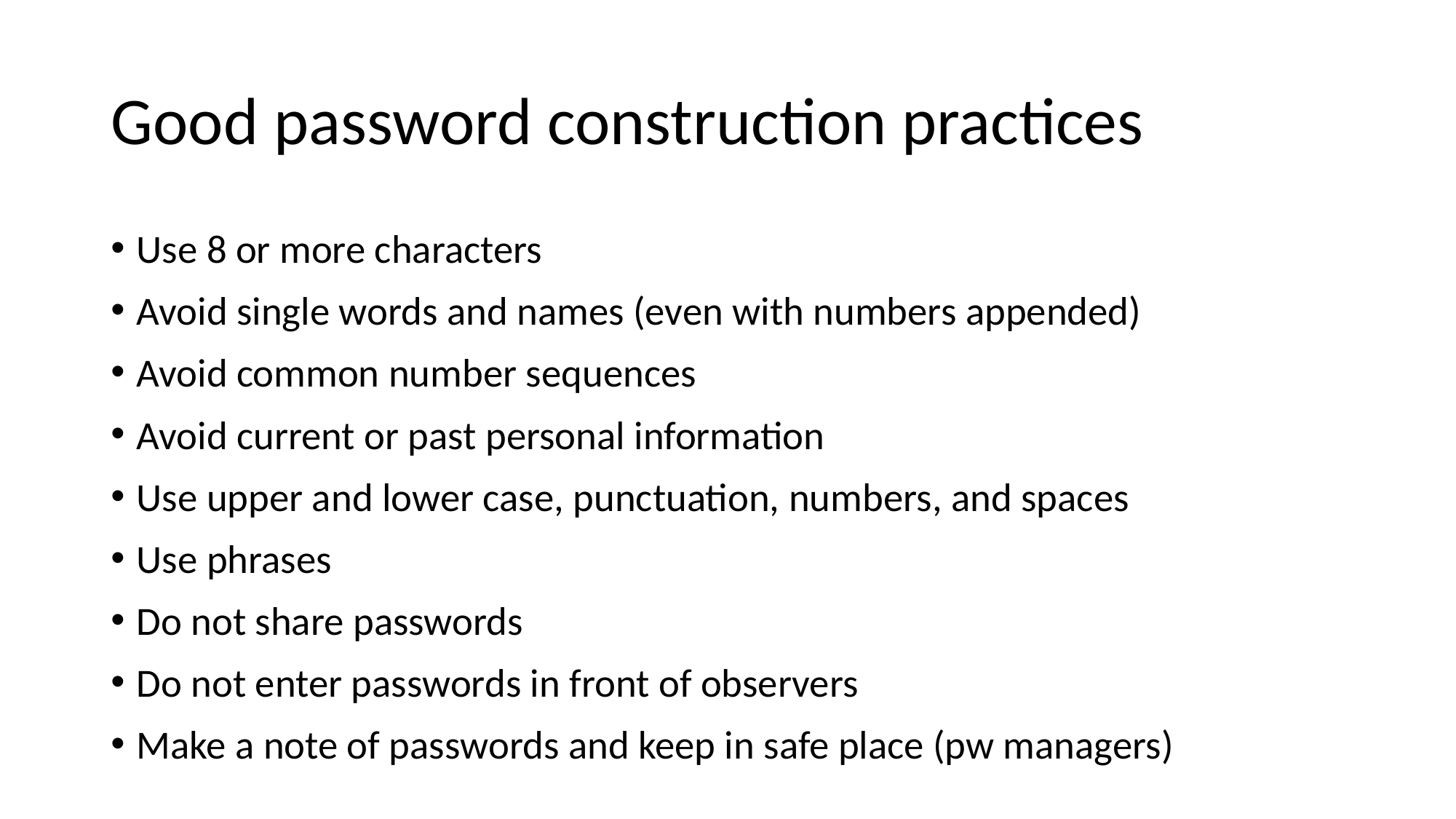

# Good password construction practices
Use 8 or more characters
Avoid single words and names (even with numbers appended)
Avoid common number sequences
Avoid current or past personal information
Use upper and lower case, punctuation, numbers, and spaces
Use phrases
Do not share passwords
Do not enter passwords in front of observers
Make a note of passwords and keep in safe place (pw managers)